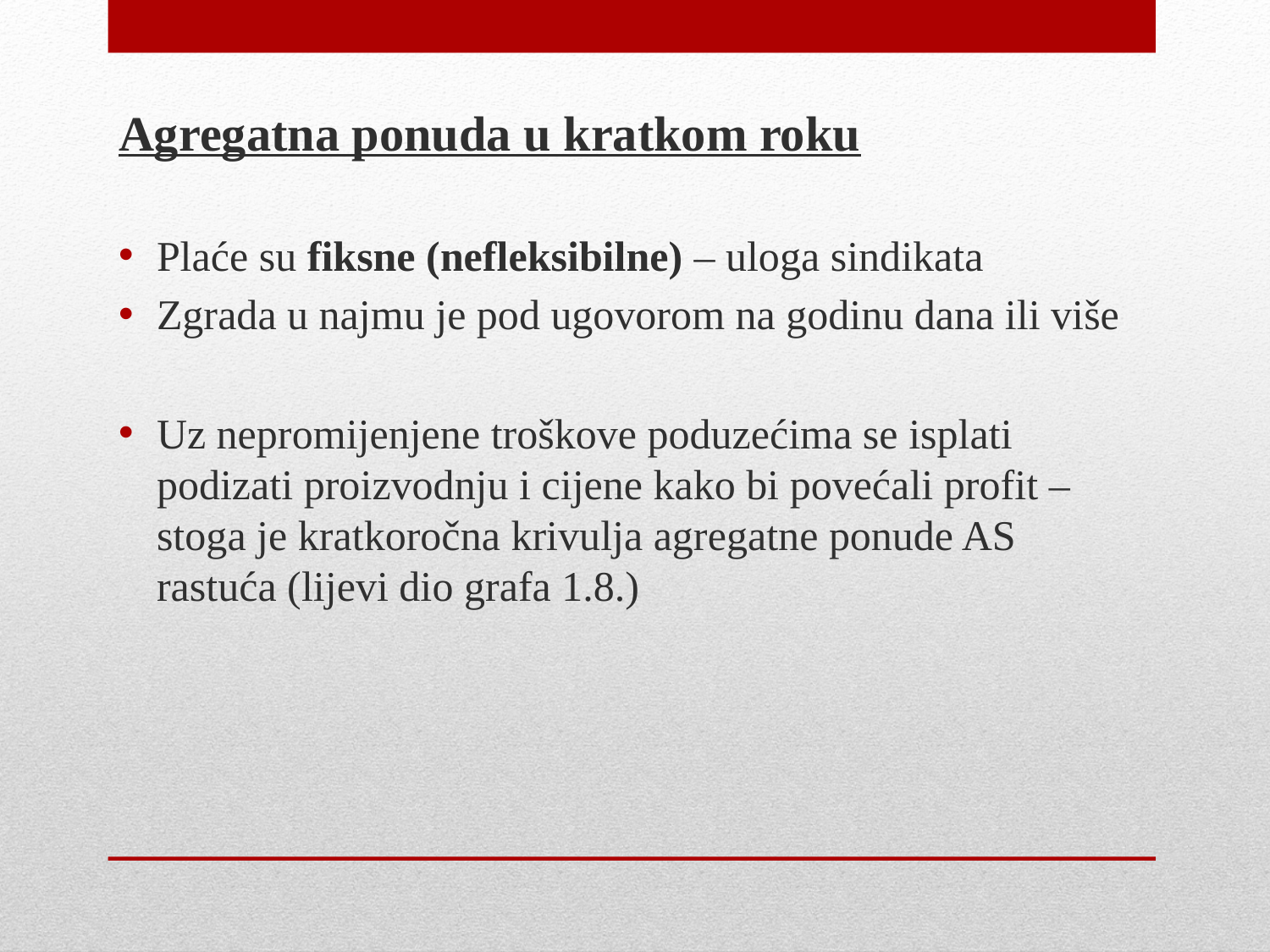

Agregatna ponuda u kratkom roku

Plaće su fiksne (nefleksibilne) – uloga sindikata
Zgrada u najmu je pod ugovorom na godinu dana ili više

Uz nepromijenjene troškove poduzećima se isplati podizati proizvodnju i cijene kako bi povećali profit – stoga je kratkoročna krivulja agregatne ponude AS rastuća (lijevi dio grafa 1.8.)